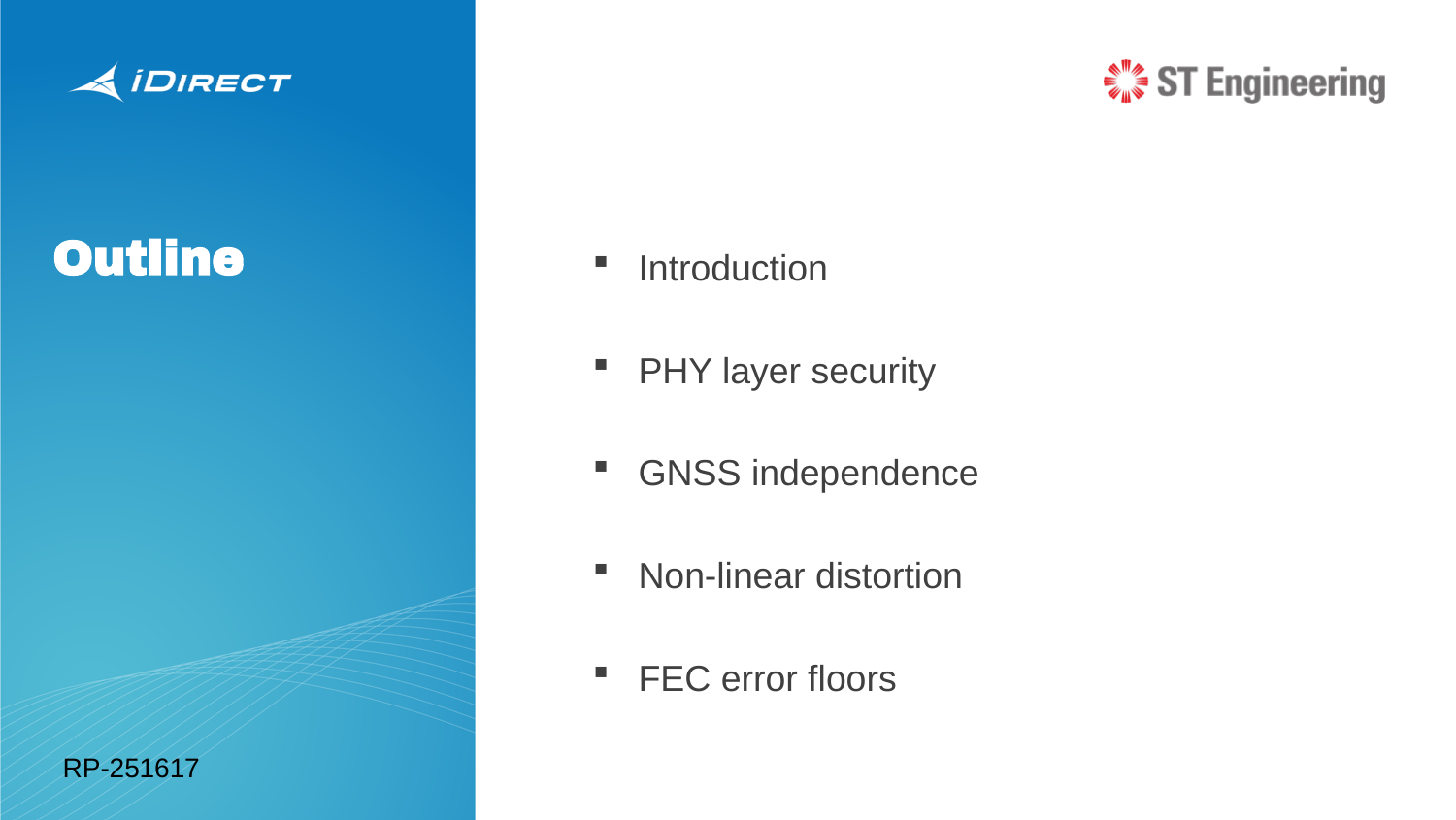

Introduction
PHY layer security
GNSS independence
Non-linear distortion
FEC error floors
# Outline